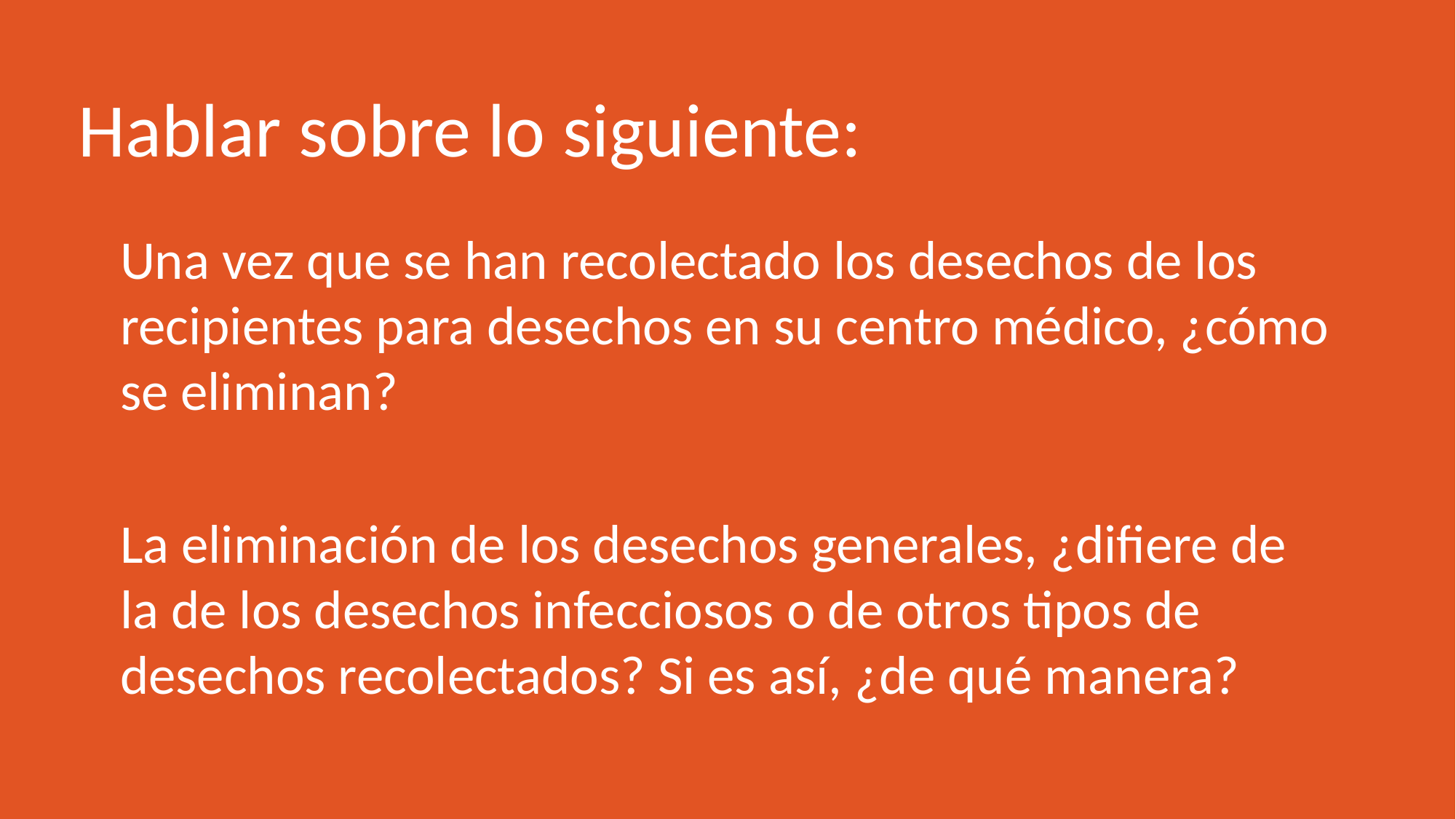

# Hablar sobre lo siguiente:

Una vez que se han recolectado los desechos de los recipientes para desechos en su centro médico, ¿cómo se eliminan?

La eliminación de los desechos generales, ¿difiere de la de los desechos infecciosos o de otros tipos de desechos recolectados? Si es así, ¿de qué manera?